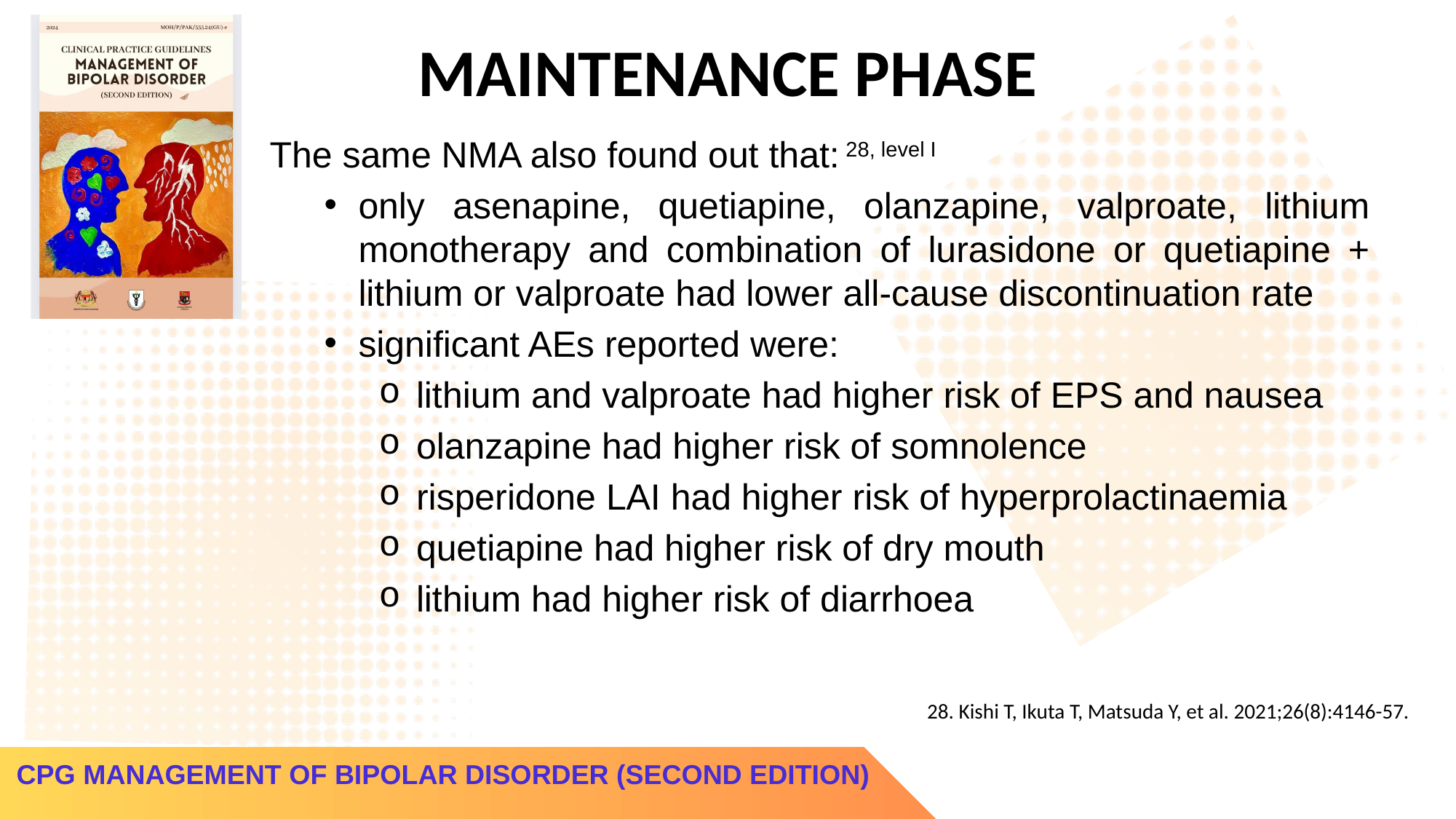

MAINTENANCE PHASE

The same NMA also found out that: 28, level I
only asenapine, quetiapine, olanzapine, valproate, lithium monotherapy and combination of lurasidone or quetiapine + lithium or valproate had lower all-cause discontinuation rate
significant AEs reported were:
 lithium and valproate had higher risk of EPS and nausea
 olanzapine had higher risk of somnolence
 risperidone LAI had higher risk of hyperprolactinaemia
 quetiapine had higher risk of dry mouth
 lithium had higher risk of diarrhoea

28. Kishi T, Ikuta T, Matsuda Y, et al. 2021;26(8):4146-57.

CPG MANAGEMENT OF BIPOLAR DISORDER (SECOND EDITION)